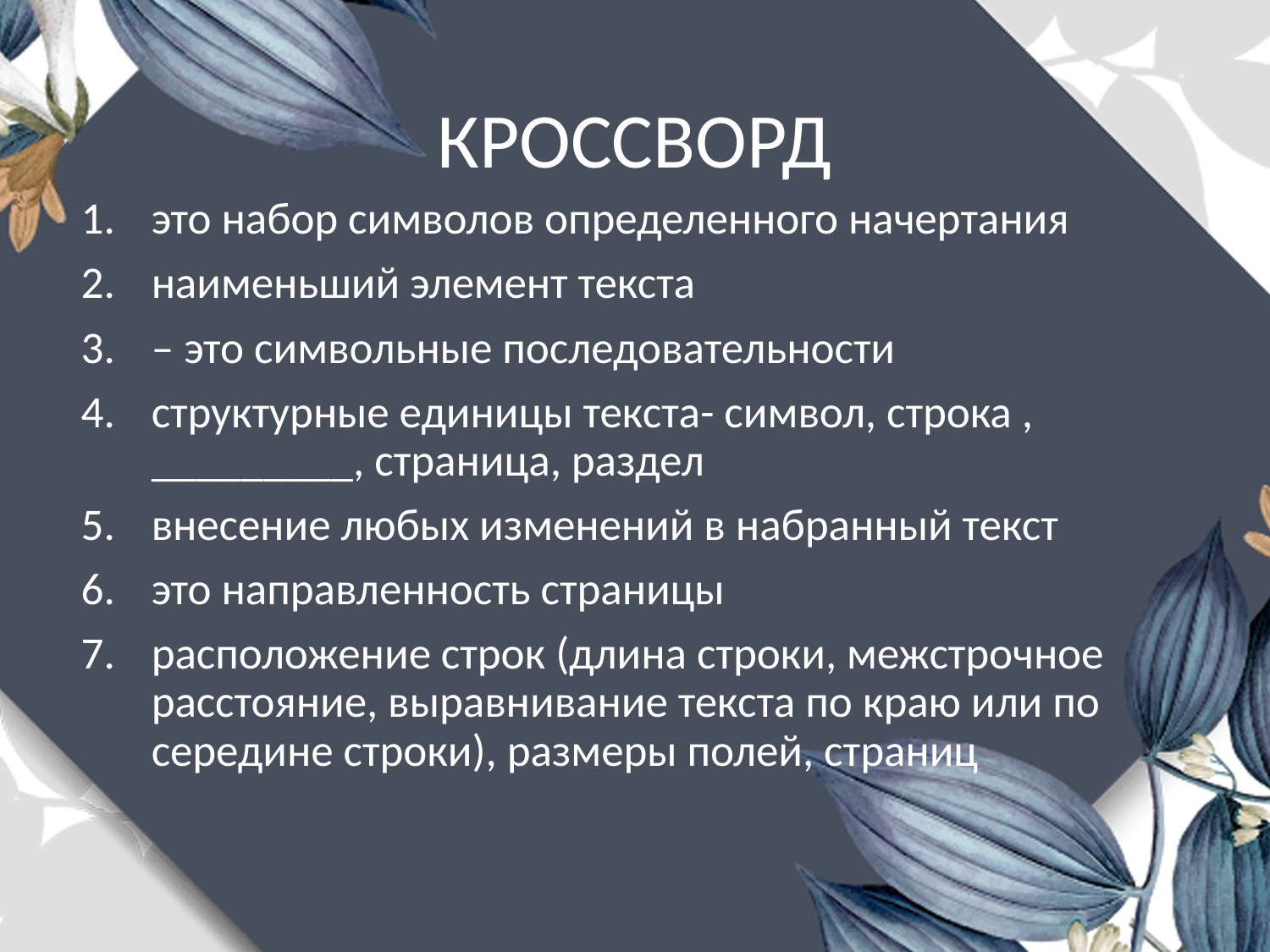

# КРОССВОРД
это набор символов определенного начертания
наименьший элемент текста
– это символьные последовательности
структурные единицы текста- символ, строка , _________, страница, раздел
внесение любых изменений в набранный текст
это направленность страницы
расположение строк (длина строки, межстрочное расстояние, выравнивание текста по краю или по середине строки), размеры полей, страниц